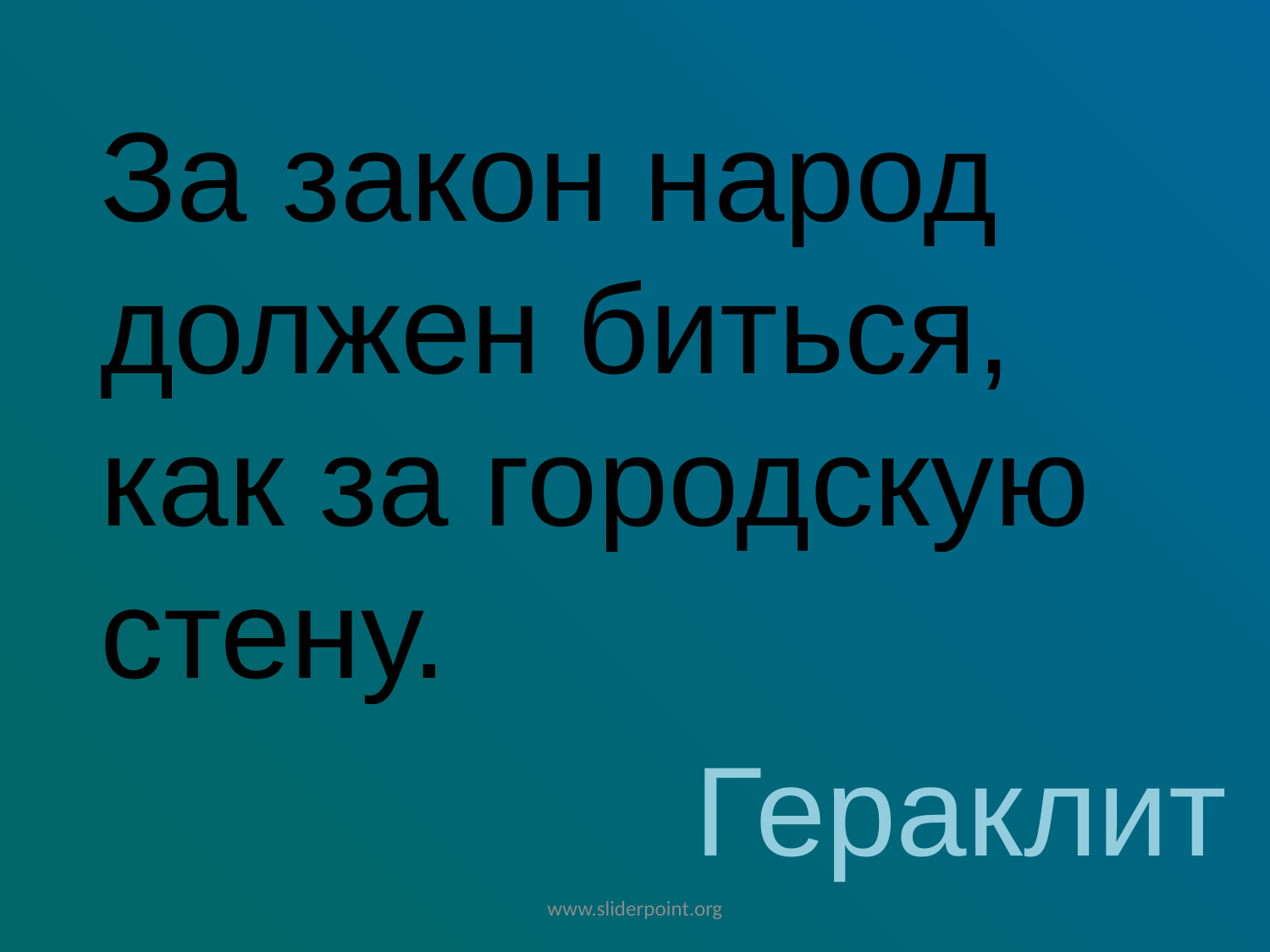

За закон народ должен биться, как за городскую стену.
Гераклит
www.sliderpoint.org